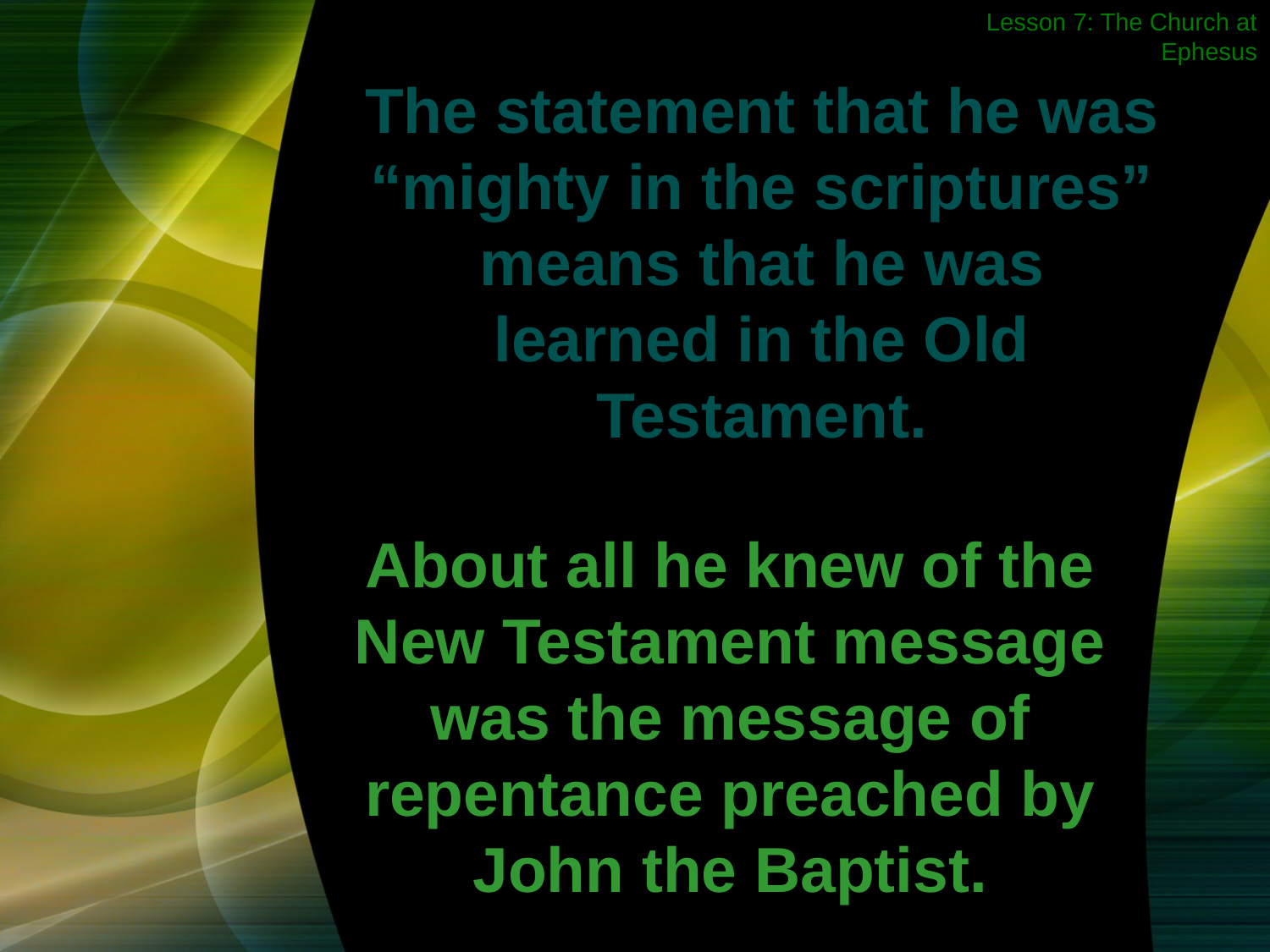

Lesson 7: The Church at Ephesus
The statement that he was “mighty in the scriptures” means that he was learned in the Old Testament.
About all he knew of the New Testament message was the message of repentance preached by John the Baptist.